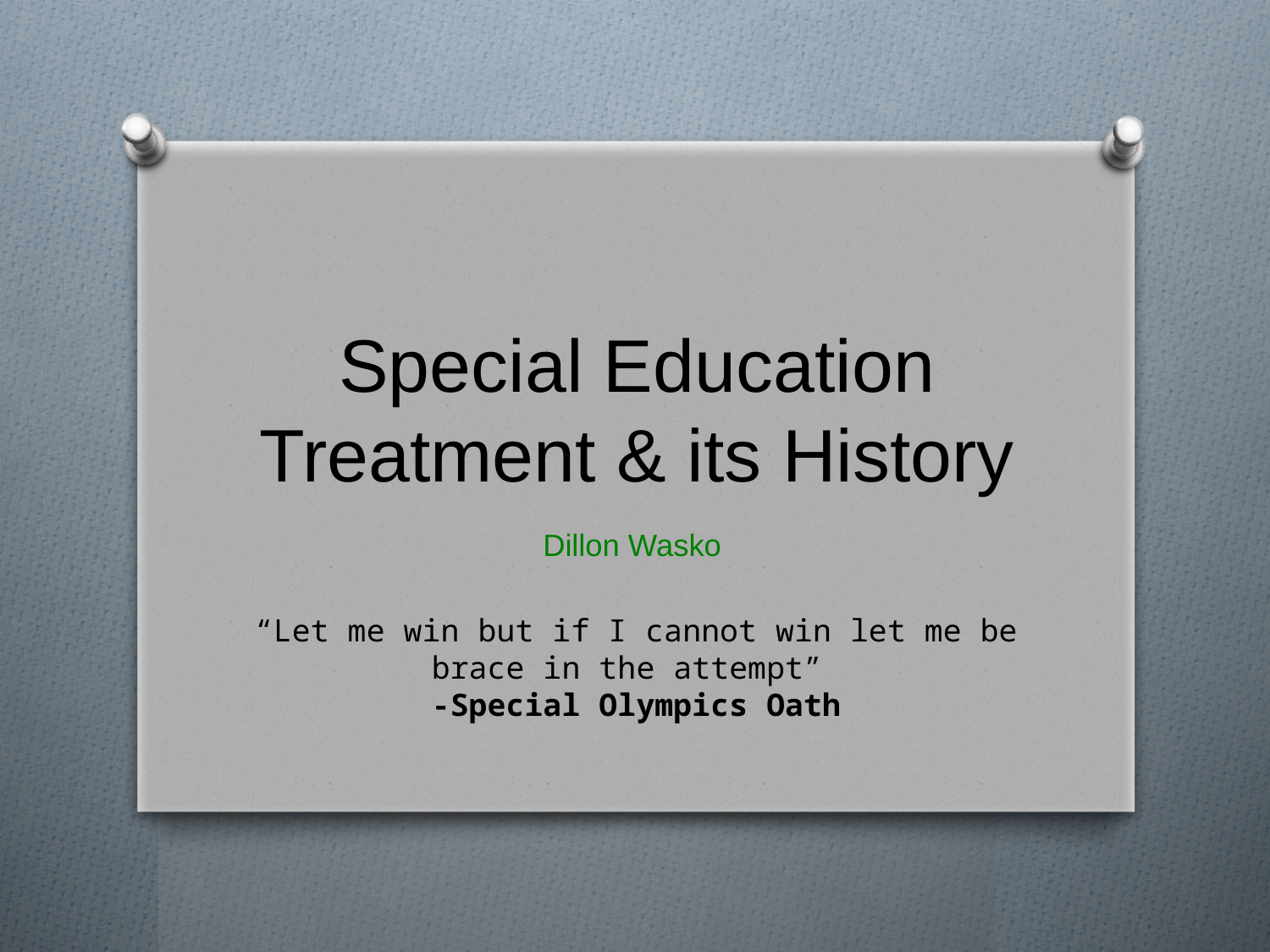

# Special Education Treatment & its History
Dillon Wasko

“Let me win but if I cannot win let me be brace in the attempt”
-Special Olympics Oath